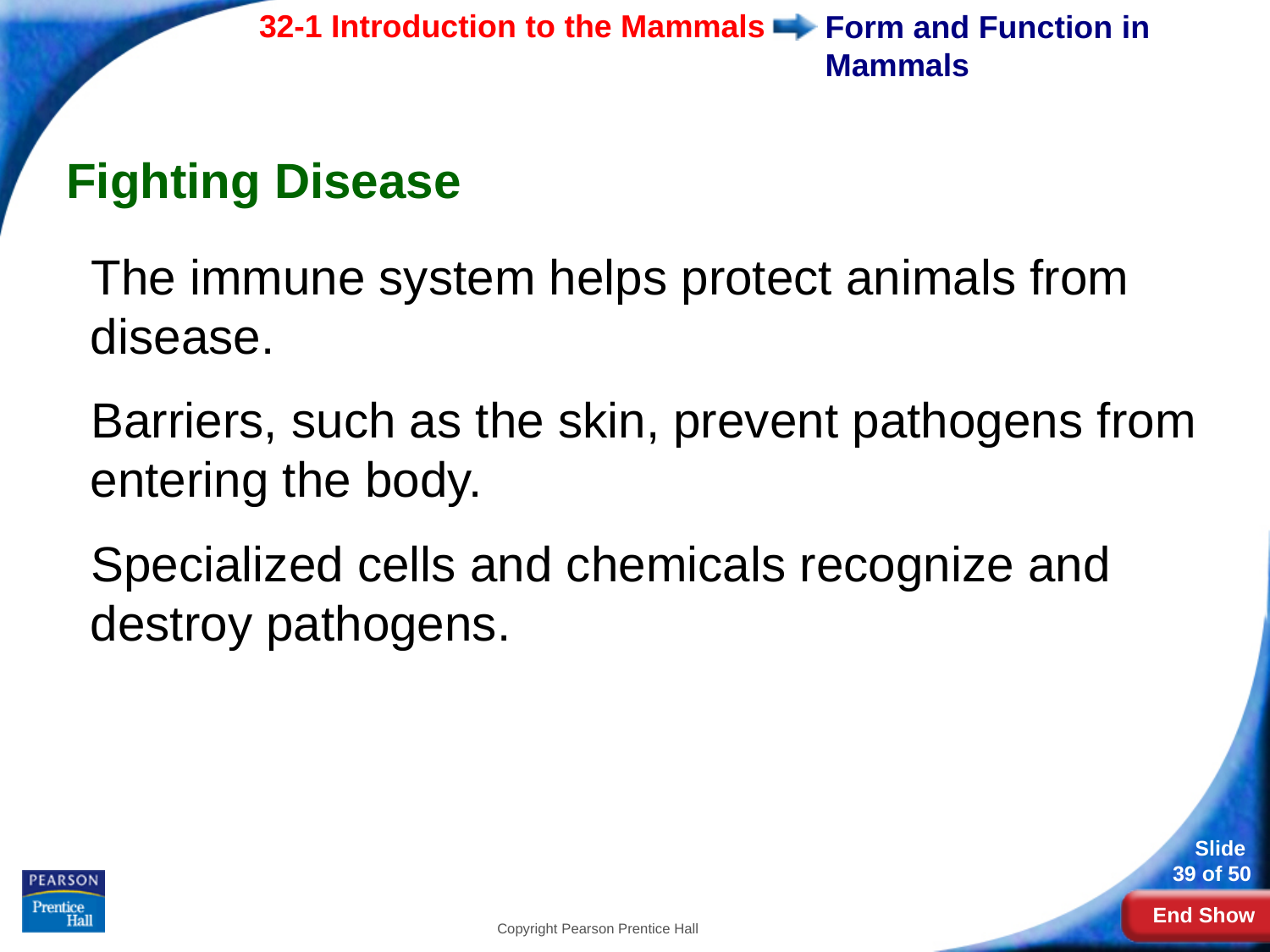

# Form and Function in Mammals
Fighting Disease
The immune system helps protect animals from disease.
Barriers, such as the skin, prevent pathogens from entering the body.
Specialized cells and chemicals recognize and destroy pathogens.
Copyright Pearson Prentice Hall